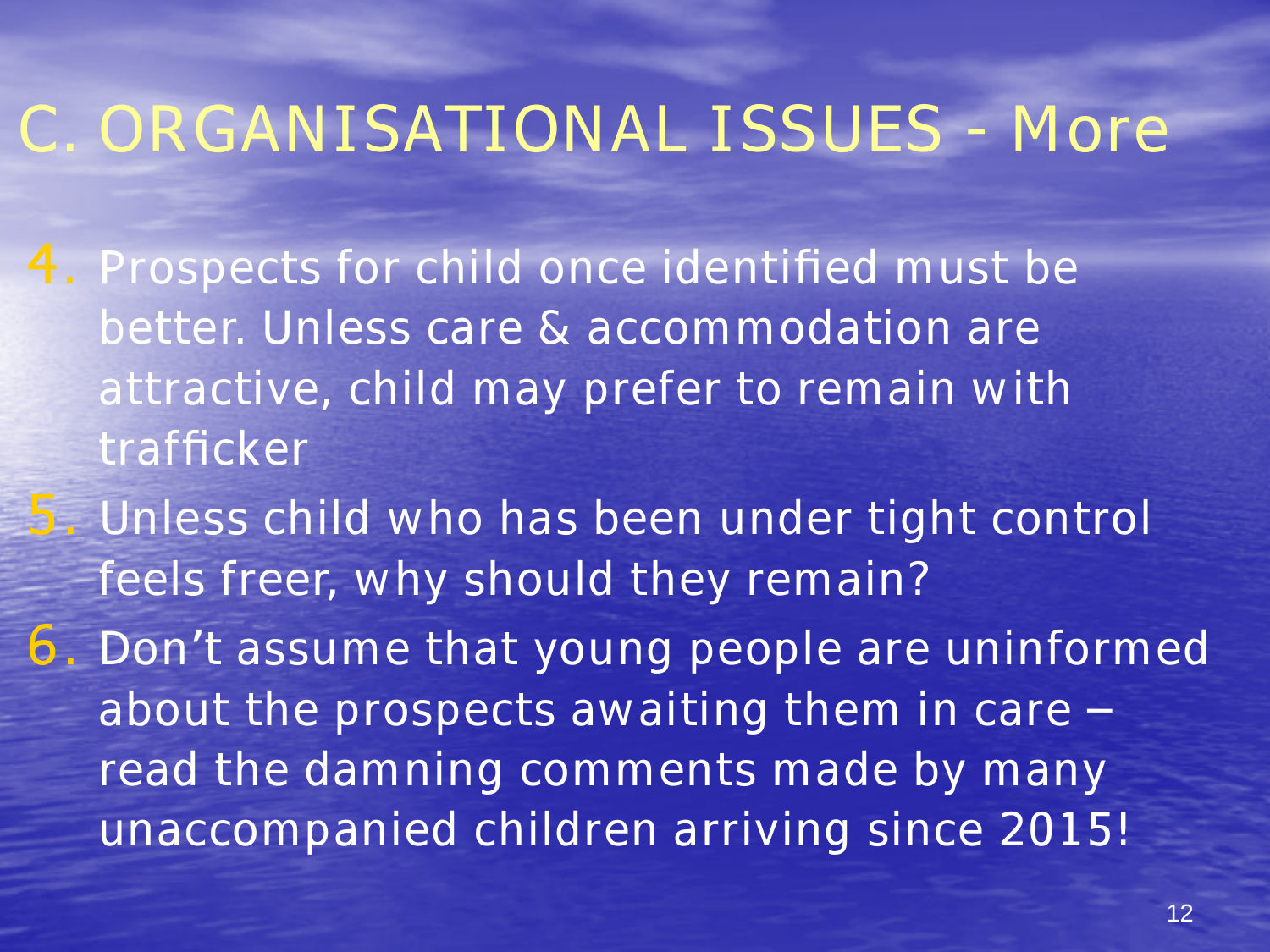

# C. ORGANISATIONAL ISSUES - More
Prospects for child once identified must be better. Unless care & accommodation are attractive, child may prefer to remain with trafficker
Unless child who has been under tight control feels freer, why should they remain?
Don’t assume that young people are uninformed about the prospects awaiting them in care – read the damning comments made by many unaccompanied children arriving since 2015!
12